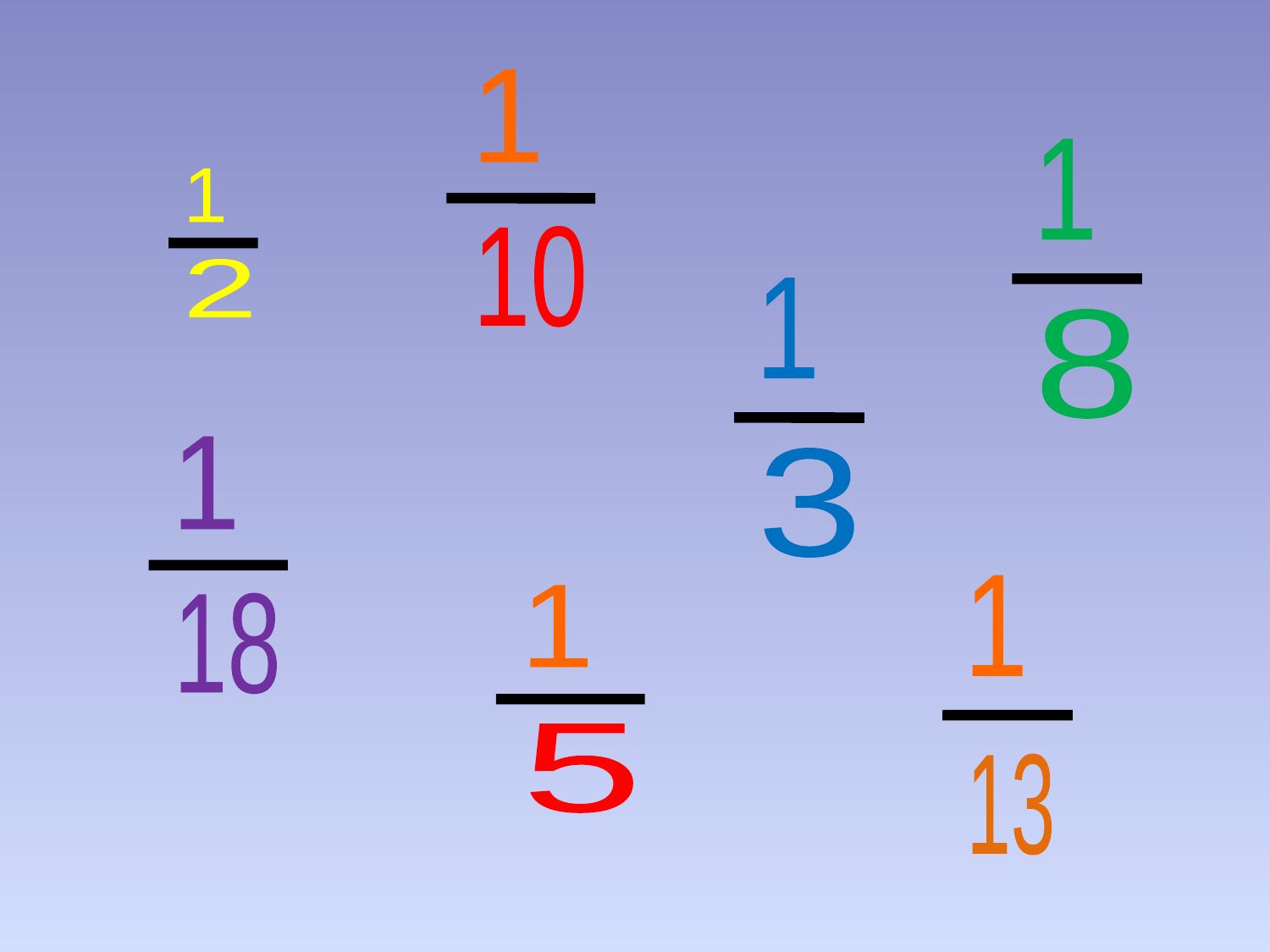

1

10
1

8
1

2
1

3
1

18
1

13
1

5